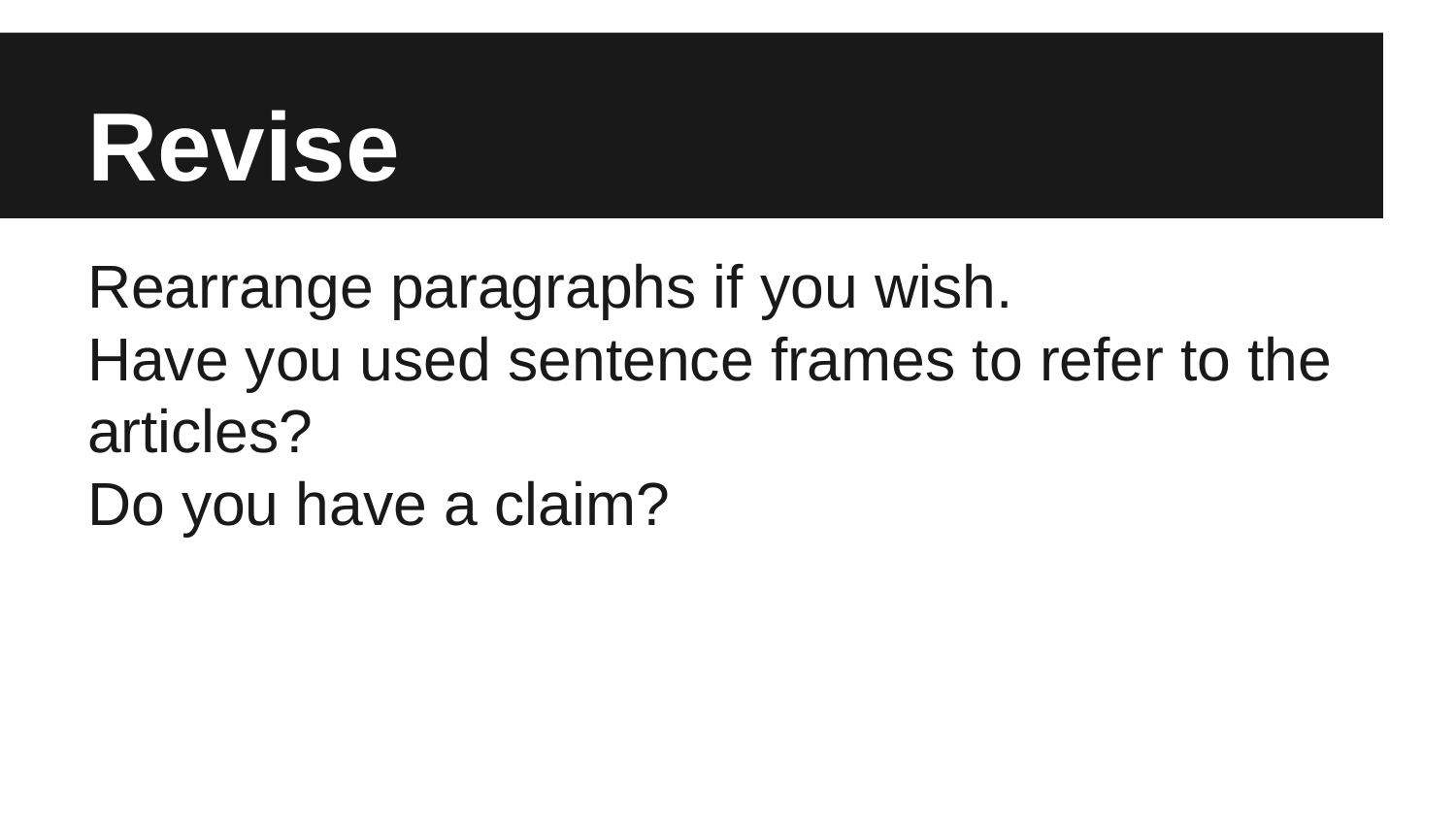

# Revise
Rearrange paragraphs if you wish.
Have you used sentence frames to refer to the articles?
Do you have a claim?